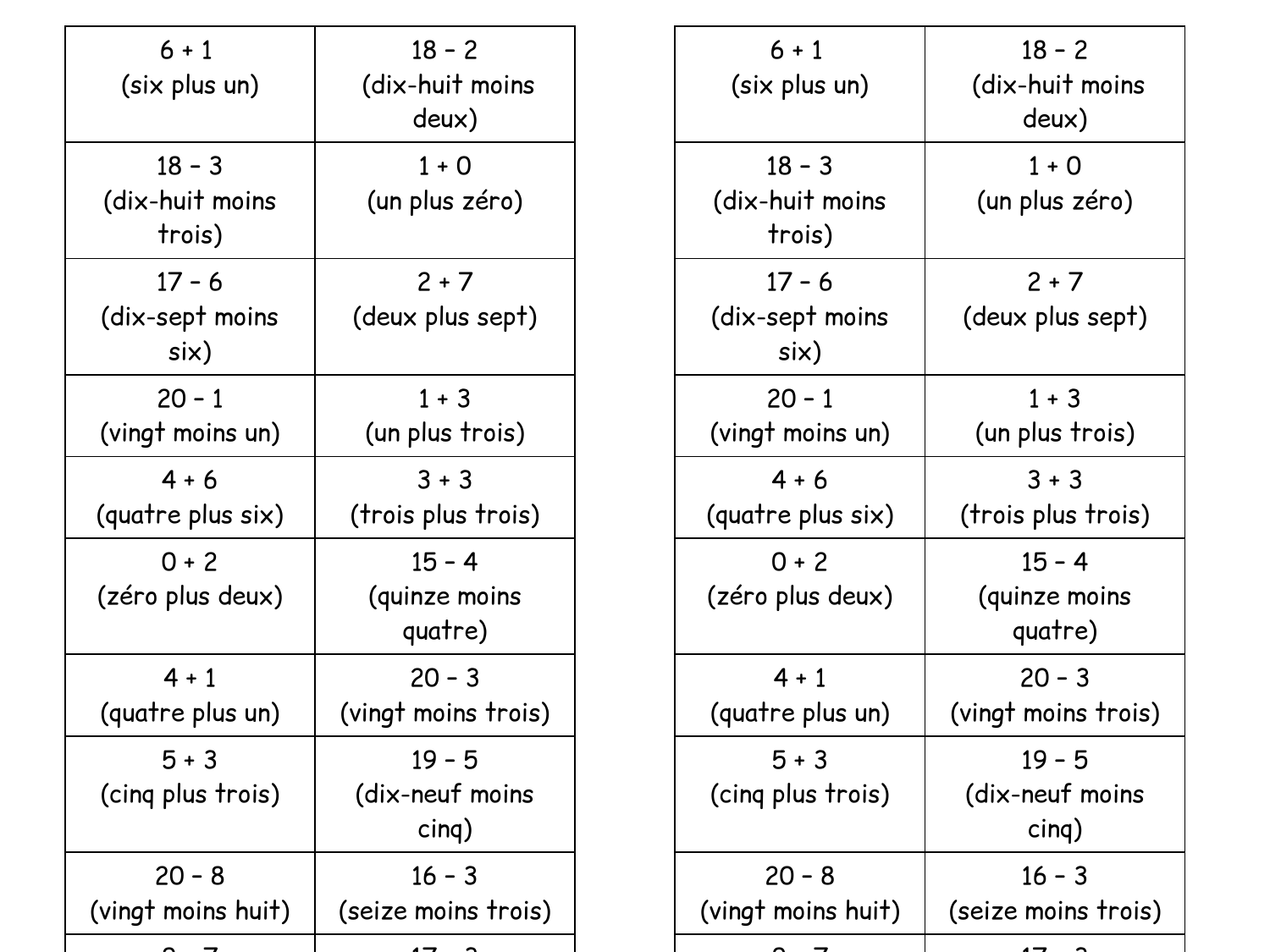

| 6 + 1 (six plus un) | 18 – 2 (dix-huit moins deux) |
| --- | --- |
| 18 – 3 (dix-huit moins trois) | 1 + 0 (un plus zéro) |
| 17 – 6 (dix-sept moins six) | 2 + 7 (deux plus sept) |
| 20 – 1 (vingt moins un) | 1 + 3 (un plus trois) |
| 4 + 6 (quatre plus six) | 3 + 3 (trois plus trois) |
| 0 + 2 (zéro plus deux) | 15 – 4 (quinze moins quatre) |
| 4 + 1 (quatre plus un) | 20 – 3 (vingt moins trois) |
| 5 + 3 (cinq plus trois) | 19 – 5 (dix-neuf moins cinq) |
| 20 – 8 (vingt moins huit) | 16 – 3 (seize moins trois) |
| 9 + 7 (neuf plus sept) | 17 + 3 (dix-sept plus trois) |
| 6 + 1 (six plus un) | 18 – 2 (dix-huit moins deux) |
| --- | --- |
| 18 – 3 (dix-huit moins trois) | 1 + 0 (un plus zéro) |
| 17 – 6 (dix-sept moins six) | 2 + 7 (deux plus sept) |
| 20 – 1 (vingt moins un) | 1 + 3 (un plus trois) |
| 4 + 6 (quatre plus six) | 3 + 3 (trois plus trois) |
| 0 + 2 (zéro plus deux) | 15 – 4 (quinze moins quatre) |
| 4 + 1 (quatre plus un) | 20 – 3 (vingt moins trois) |
| 5 + 3 (cinq plus trois) | 19 – 5 (dix-neuf moins cinq) |
| 20 – 8 (vingt moins huit) | 16 – 3 (seize moins trois) |
| 9 + 7 (neuf plus sept) | 17 + 3 (dix-sept plus trois) |